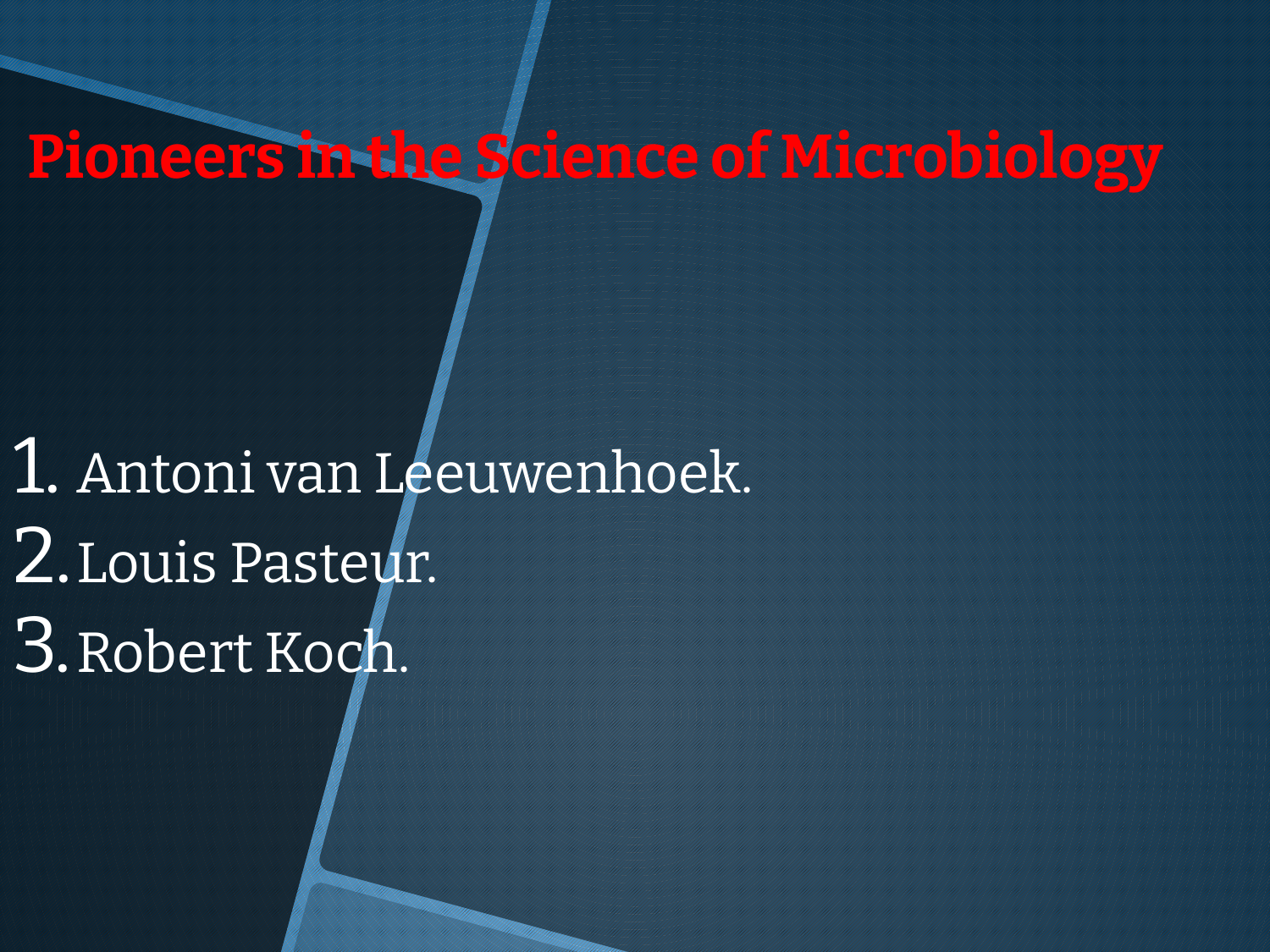

# Pioneers in the Science of Microbiology

Antoni van Leeuwenhoek.
Louis Pasteur.
Robert Koch.